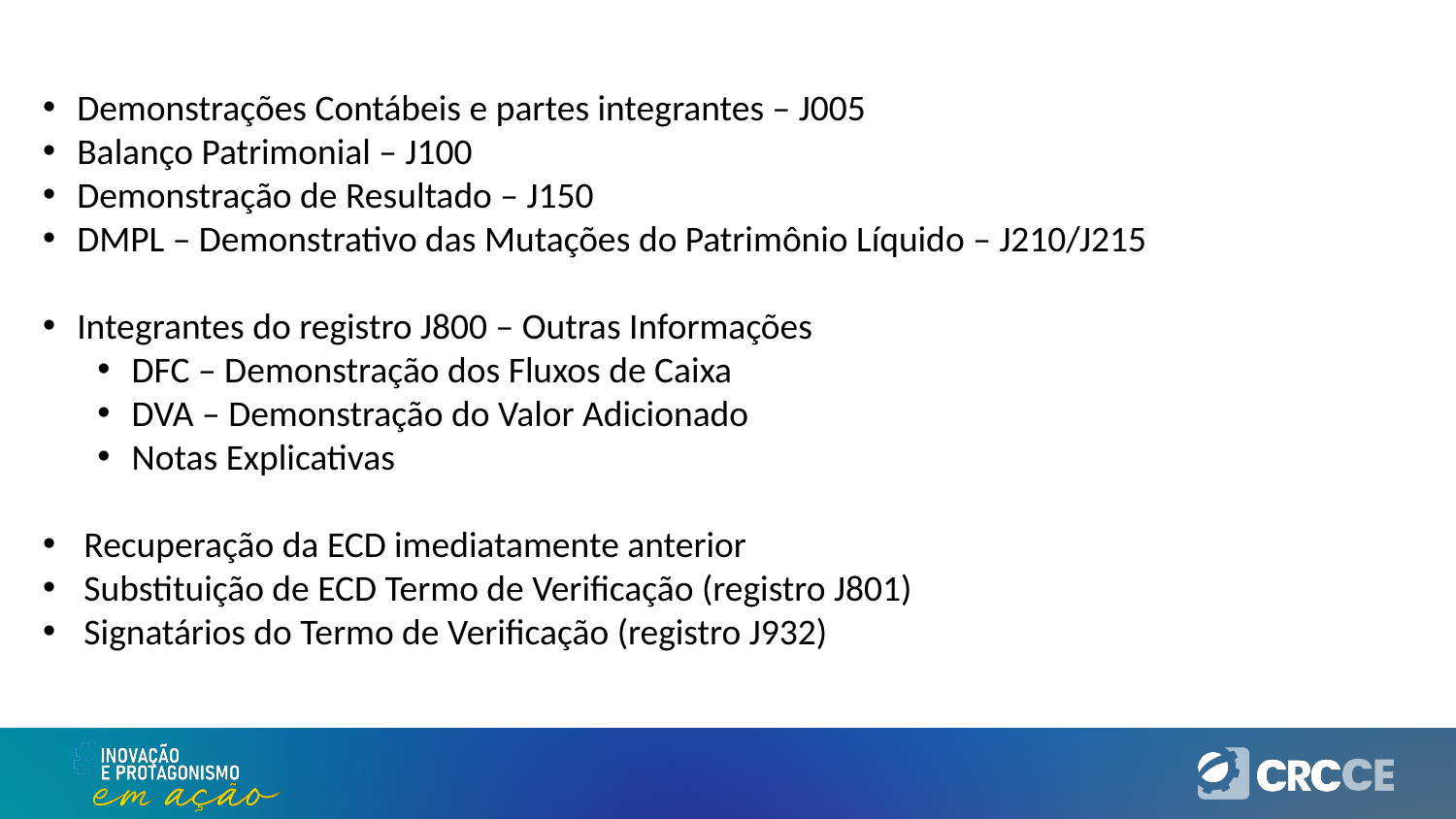

Demonstrações Contábeis e partes integrantes – J005
Balanço Patrimonial – J100
Demonstração de Resultado – J150
DMPL – Demonstrativo das Mutações do Patrimônio Líquido – J210/J215

Integrantes do registro J800 – Outras Informações
DFC – Demonstração dos Fluxos de Caixa
DVA – Demonstração do Valor Adicionado
Notas Explicativas

Recuperação da ECD imediatamente anterior
Substituição de ECD Termo de Verificação (registro J801)
Signatários do Termo de Verificação (registro J932)